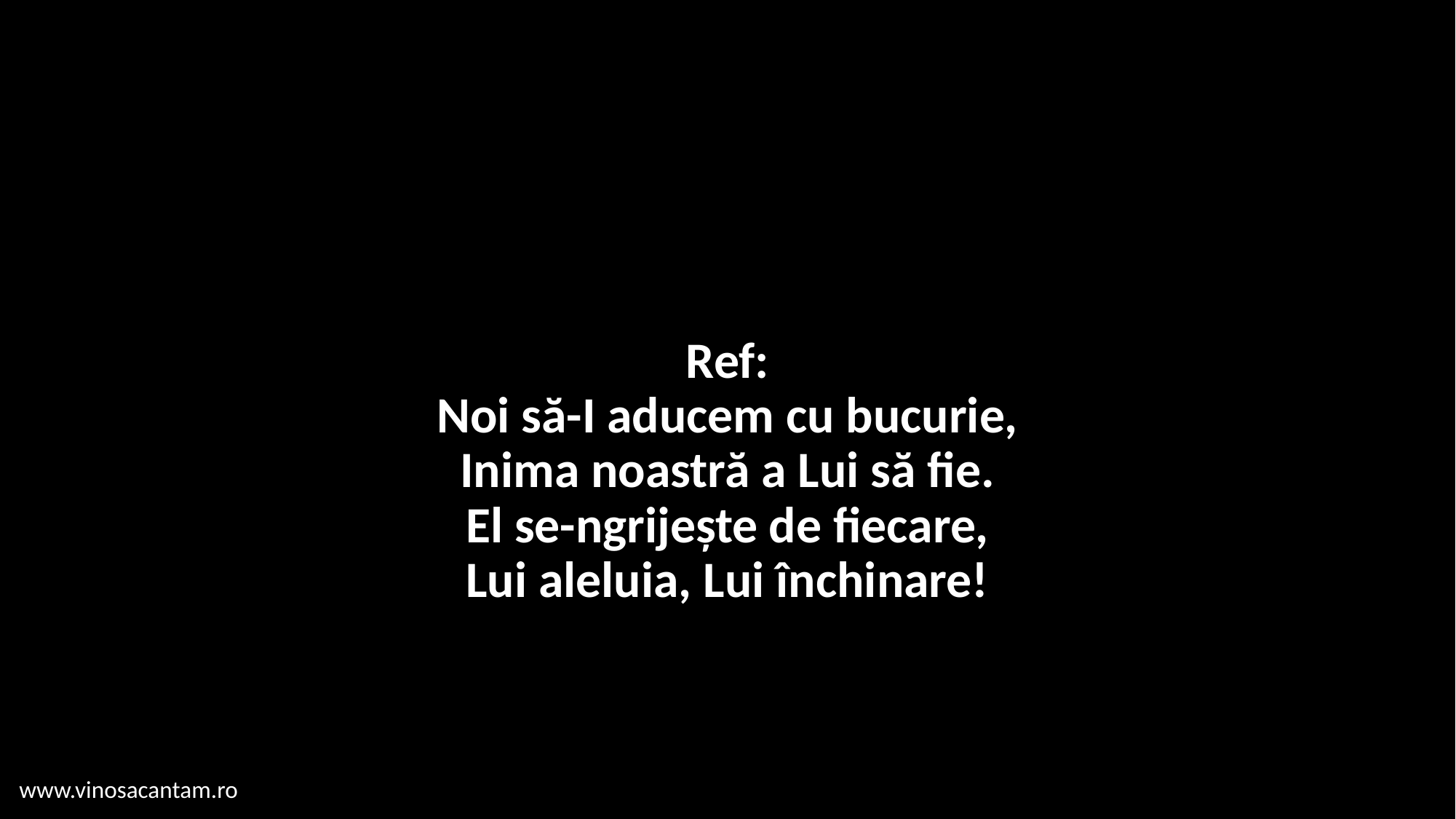

# Ref: Noi să-I aducem cu bucurie, Inima noastră a Lui să fie. El se-ngrijește de fiecare, Lui aleluia, Lui închinare!
www.vinosacantam.ro